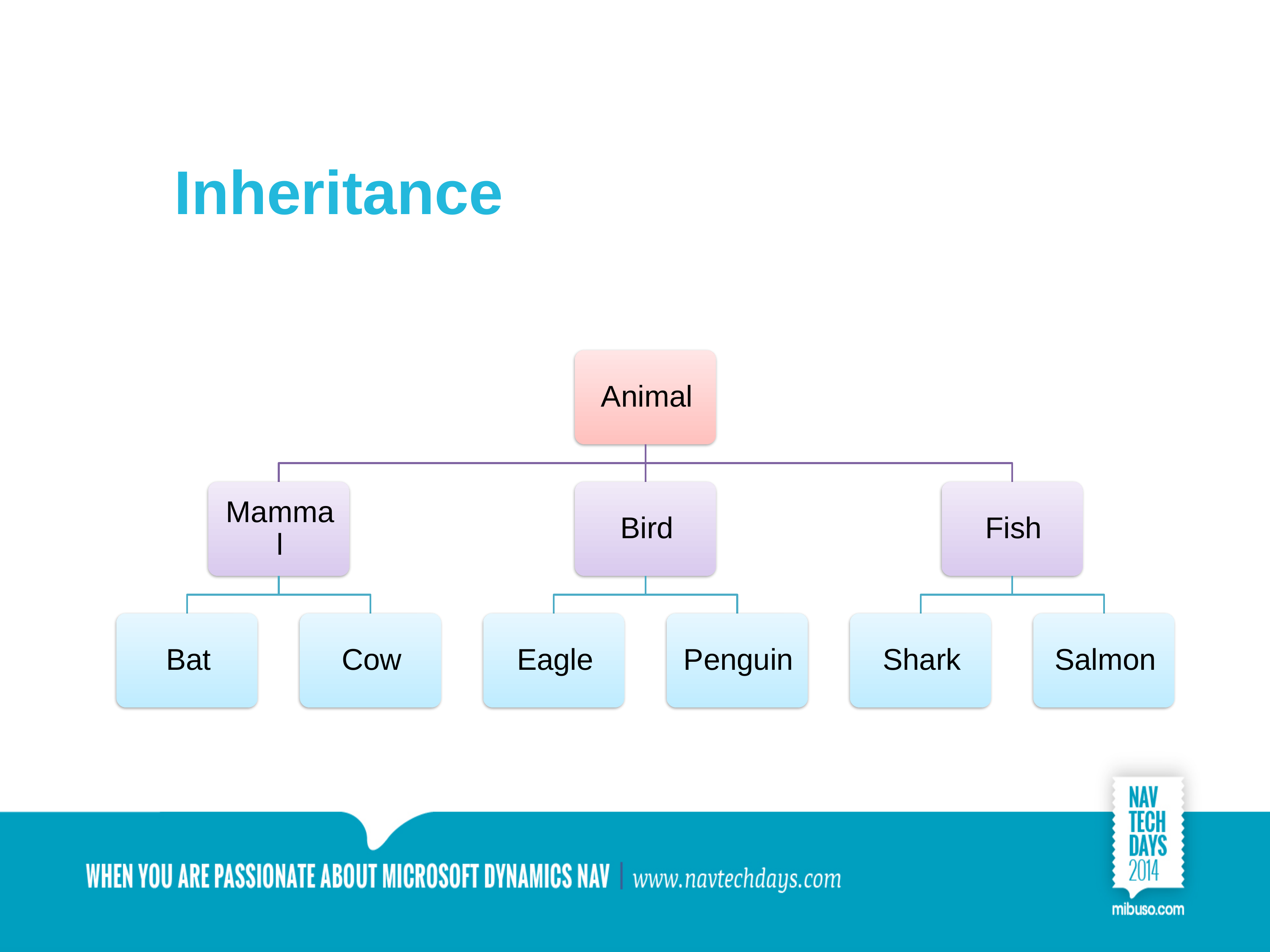

# Inheritance
Animal
Mammal
Bat
Cow
Bird
Eagle
Penguin
Fish
Shark
Salmon